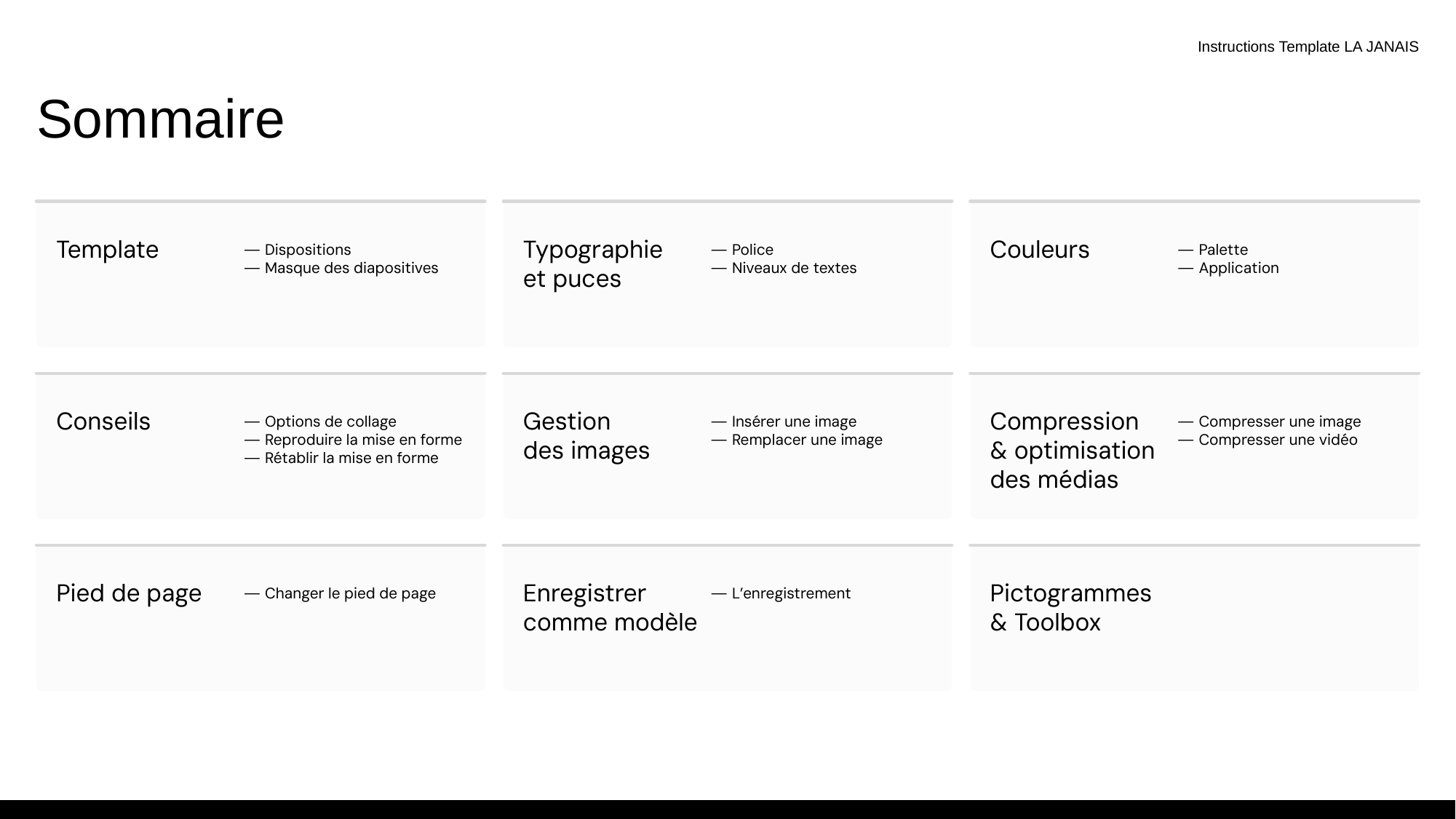

Instructions Template LA JANAIS
Sommaire

Template
Dispositions
Masque des diapositives

Typographie
et puces
Police
Niveaux de textes

Couleurs
Palette
Application

Conseils
Options de collage
Reproduire la mise en forme
Rétablir la mise en forme

Gestion
des images
Insérer une image
Remplacer une image

Compression
& optimisation des médias
Compresser une image
Compresser une vidéo

Pied de page
Changer le pied de page

Enregistrer
comme modèle
L’enregistrement

Pictogrammes
& Toolbox